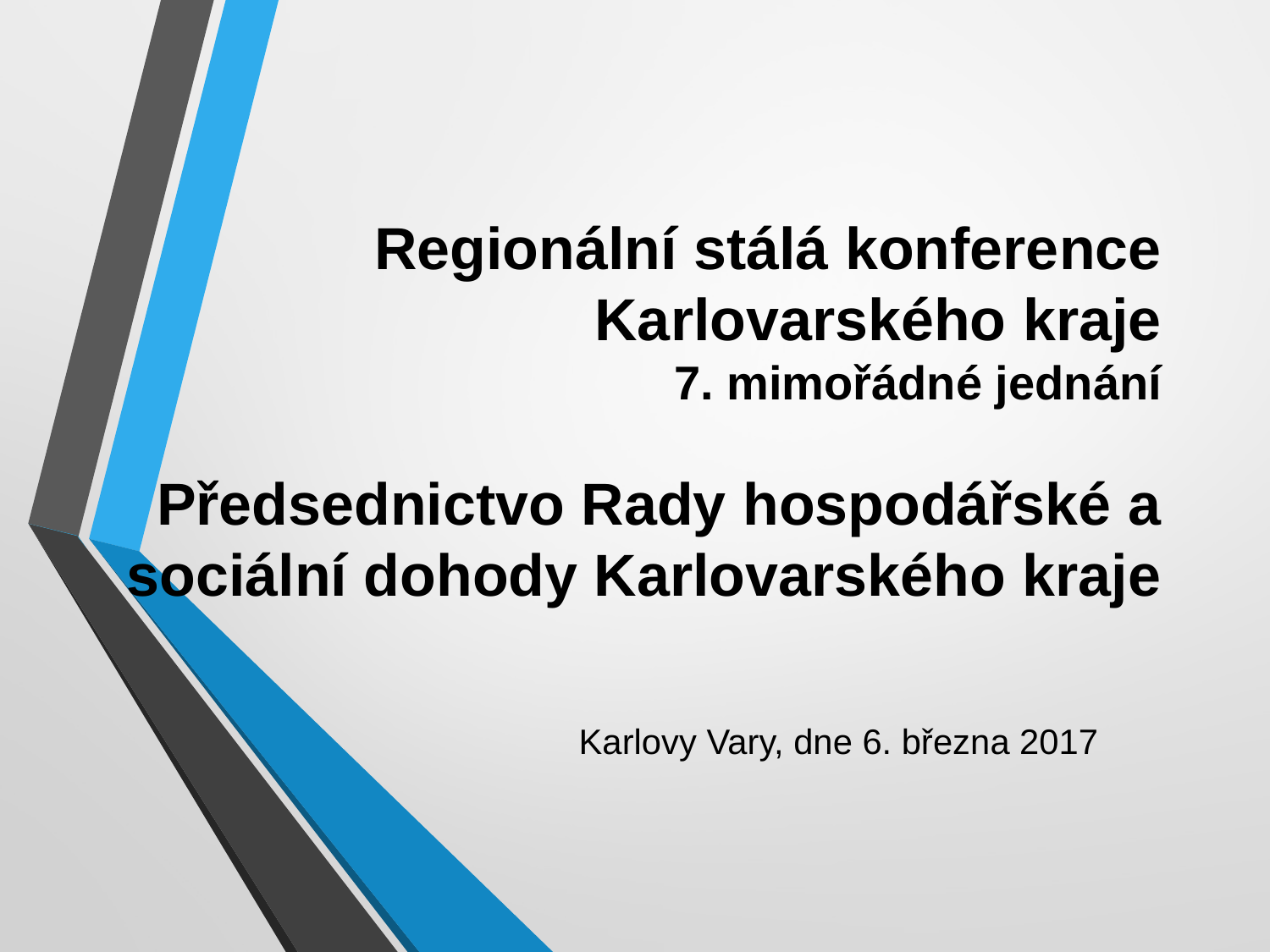

# Regionální stálá konference Karlovarského kraje 7. mimořádné jednání Předsednictvo Rady hospodářské a sociální dohody Karlovarského kraje

Karlovy Vary, dne 6. března 2017